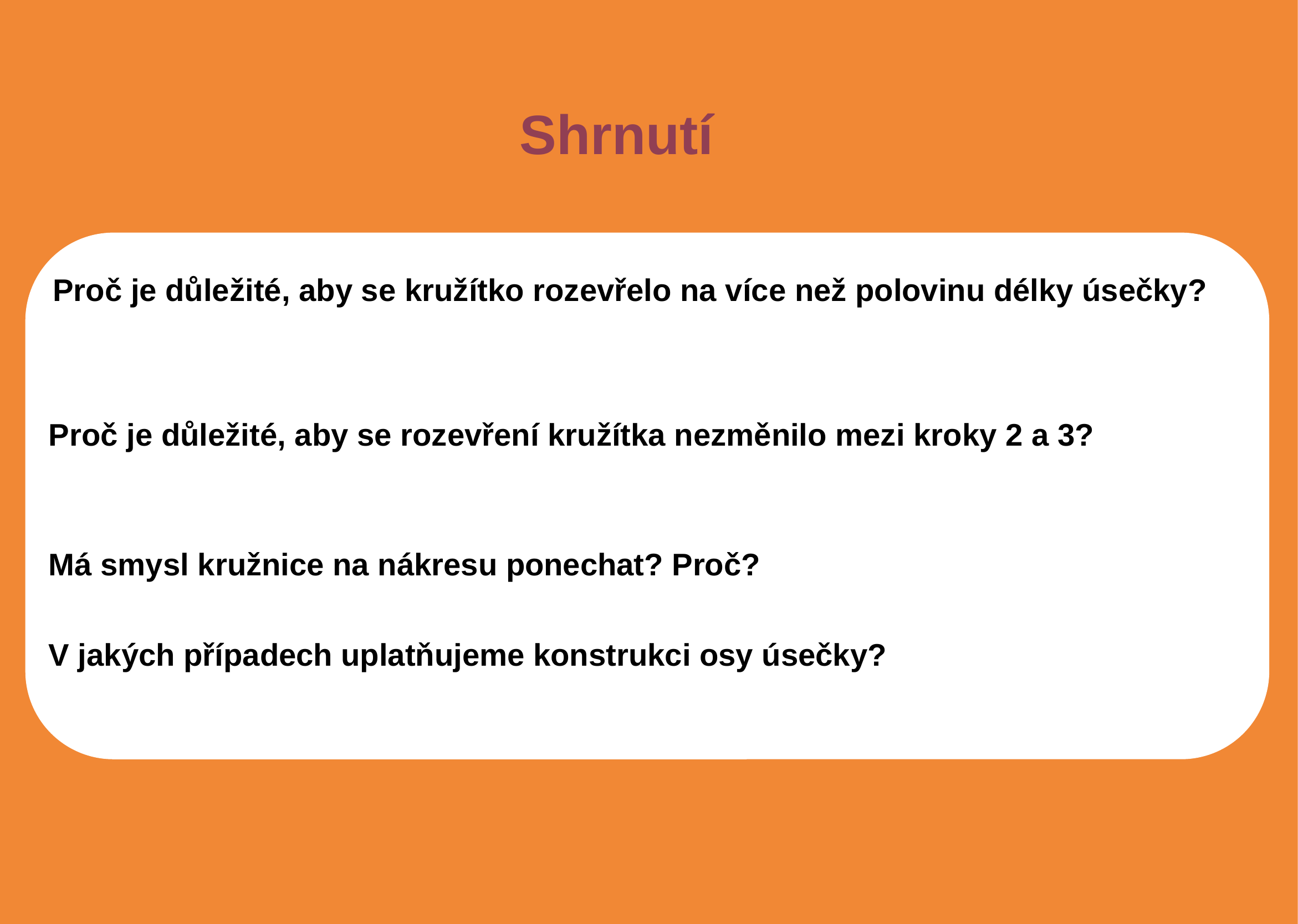

Shrnutí

Proč je důležité, aby se kružítko rozevřelo na více než polovinu délky úsečky?
Proč je důležité, aby se rozevření kružítka nezměnilo mezi kroky 2 a 3?
Má smysl kružnice na nákresu ponechat? Proč?
V jakých případech uplatňujeme konstrukci osy úsečky?